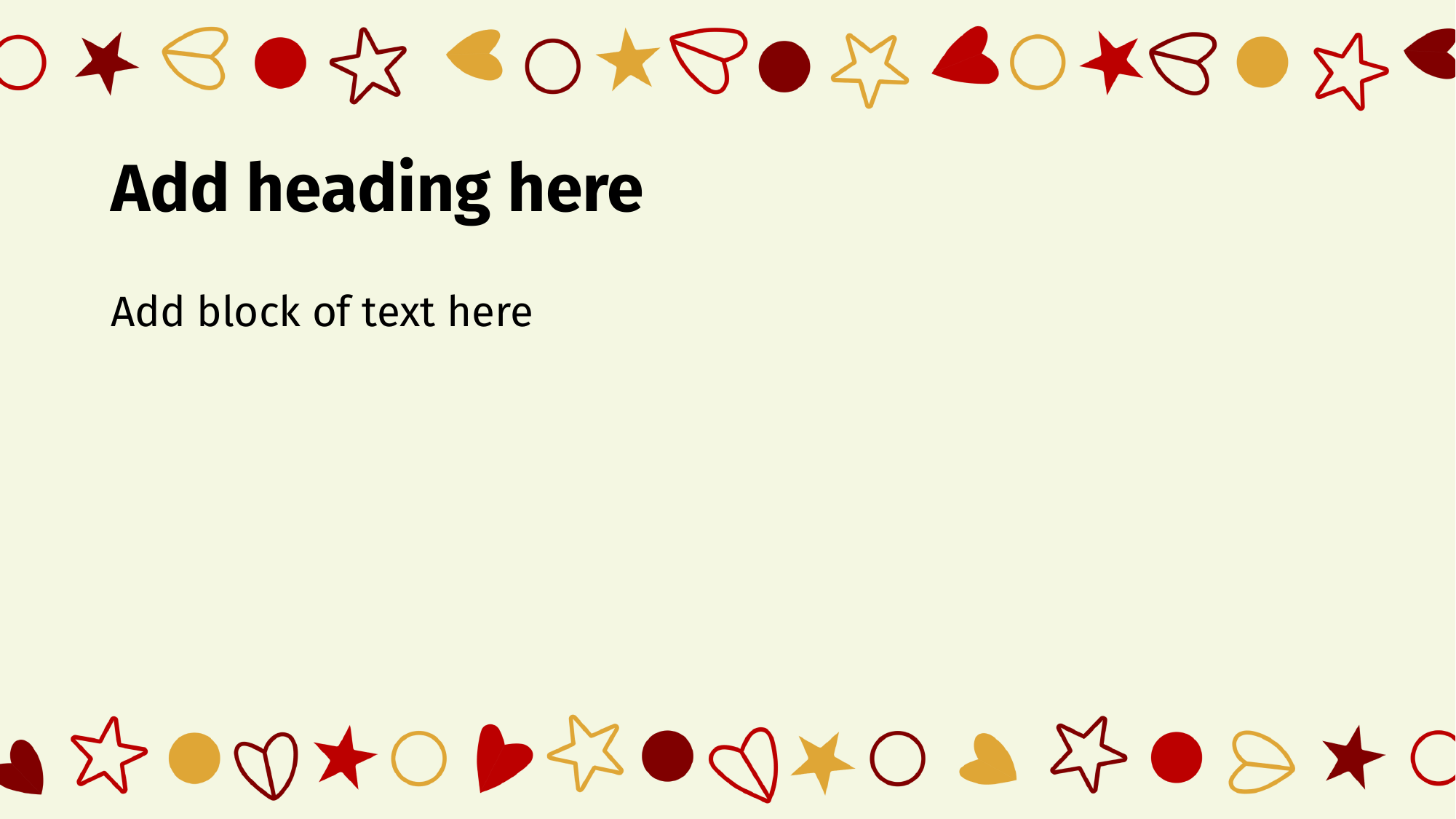

Block of text
# Add heading here
Add block of text here